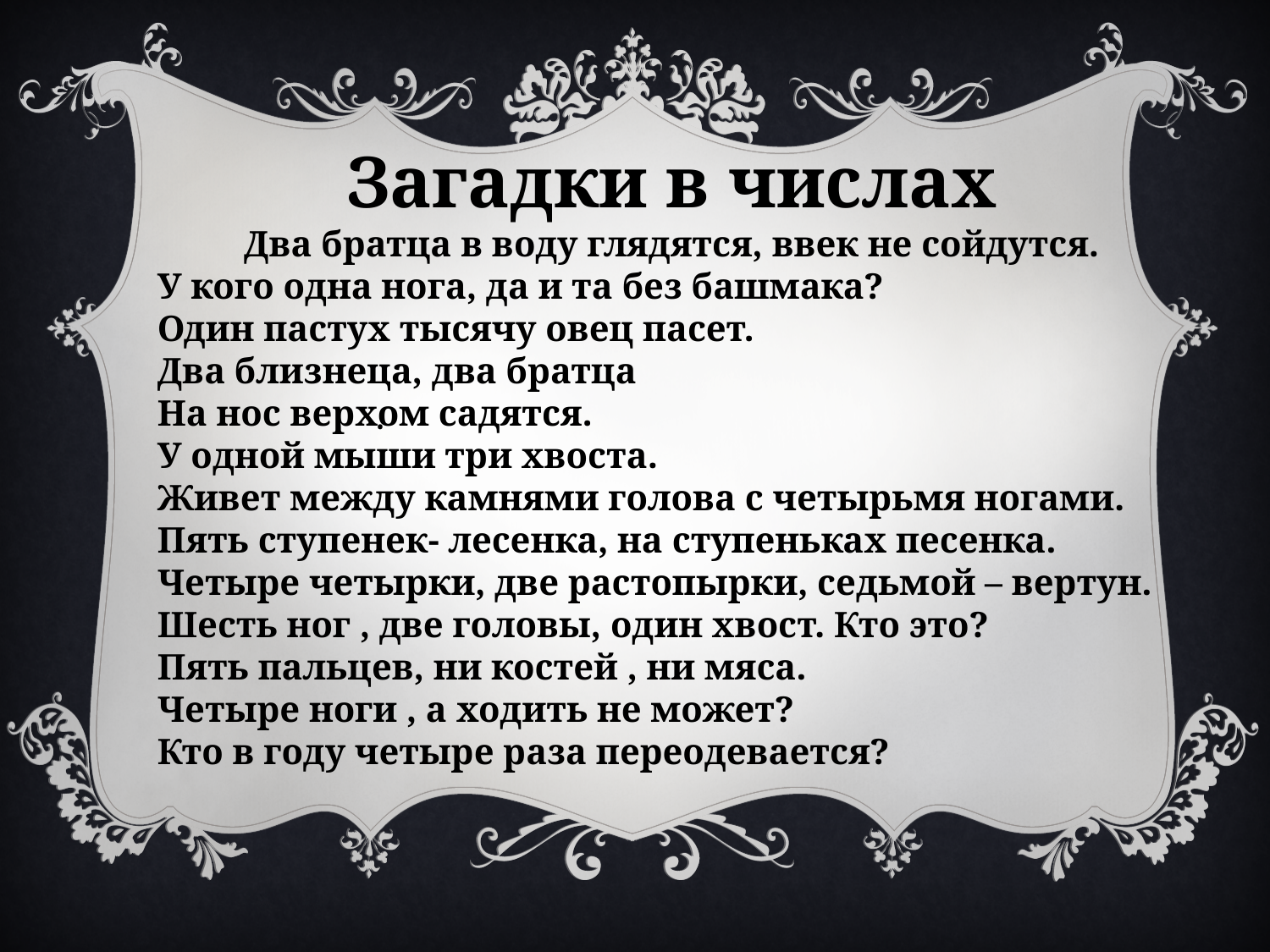

Загадки в числах
Два братца в воду глядятся, ввек не сойдутся.
У кого одна нога, да и та без башмака?
Один пастух тысячу овец пасет.
Два близнеца, два братца
На нос верхом садятся.
У одной мыши три хвоста.
Живет между камнями голова с четырьмя ногами.
Пять ступенек- лесенка, на ступеньках песенка.
Четыре четырки, две растопырки, седьмой – вертун.
Шесть ног , две головы, один хвост. Кто это?
Пять пальцев, ни костей , ни мяса.
Четыре ноги , а ходить не может?
Кто в году четыре раза переодевается?

.